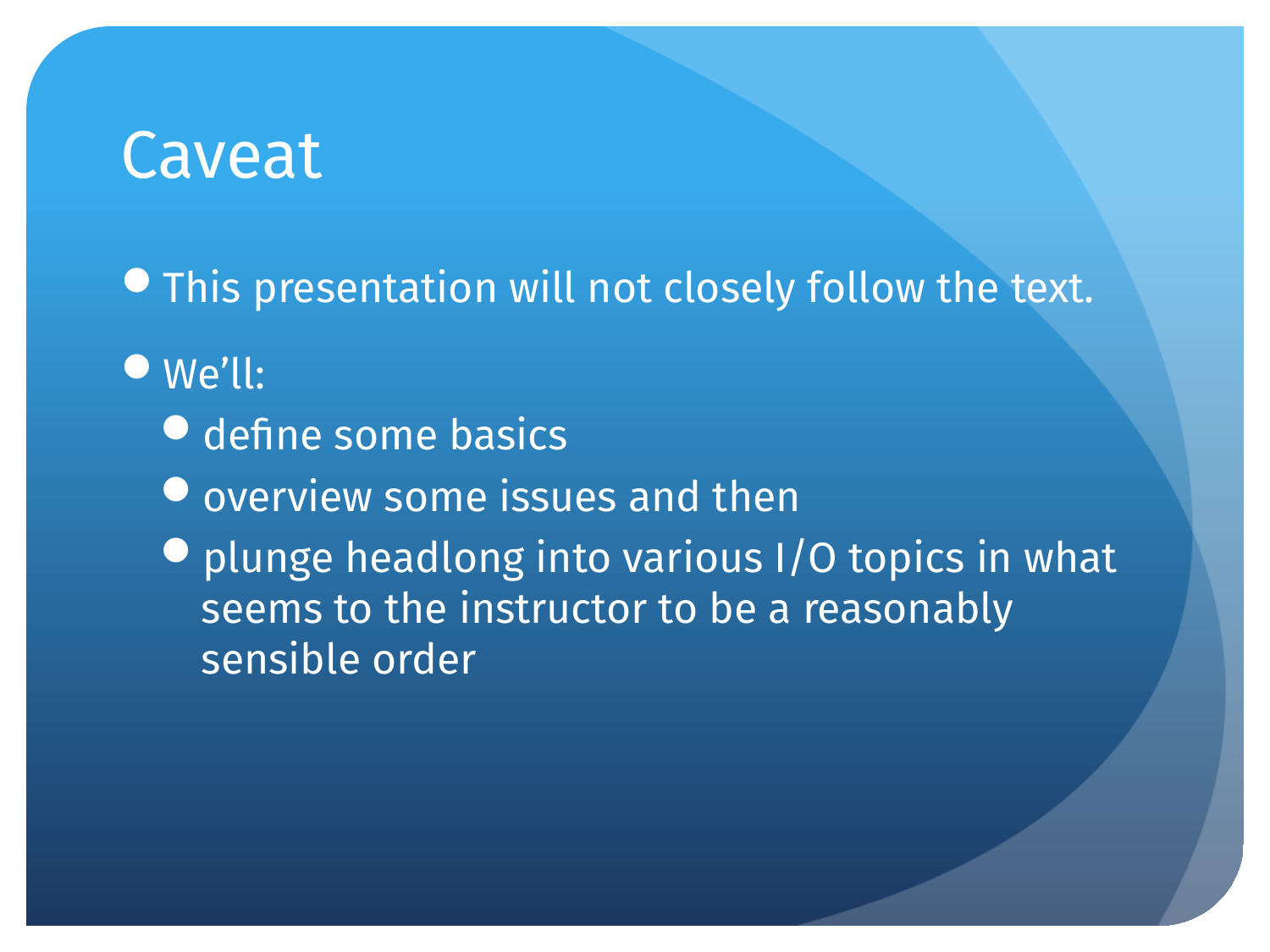

# Caveat
This presentation will not closely follow the text.
We’ll:
define some basics
overview some issues and then
plunge headlong into various I/O topics in what seems to the instructor to be a reasonably sensible order